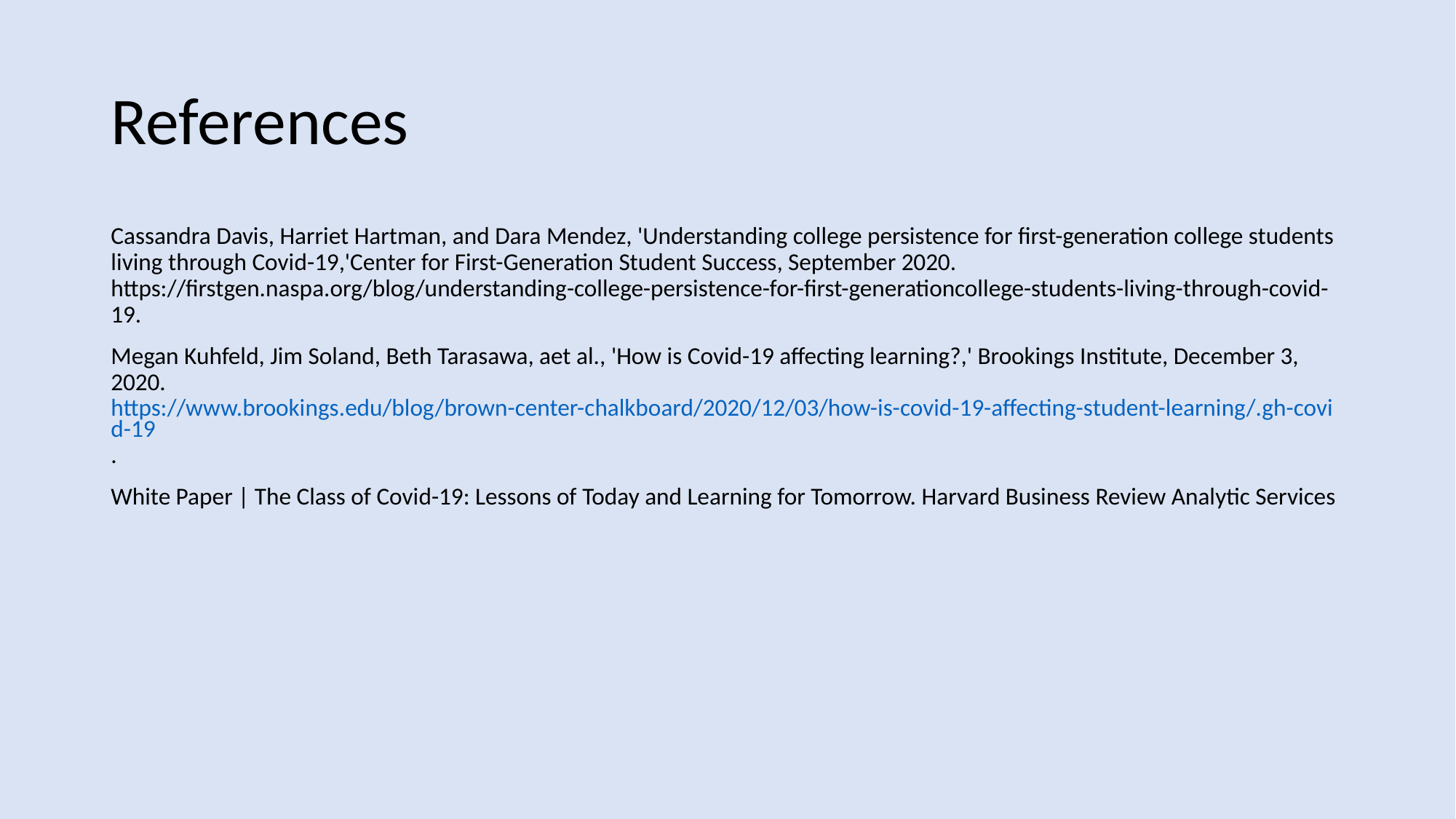

# References
Cassandra Davis, Harriet Hartman, and Dara Mendez, 'Understanding college persistence for first-generation college students living through Covid-19,'Center for First-Generation Student Success, September 2020. https://firstgen.naspa.org/blog/understanding-college-persistence-for-first-generationcollege-students-living-through-covid-19.
Megan Kuhfeld, Jim Soland, Beth Tarasawa, aet al., 'How is Covid-19 affecting learning?,' Brookings Institute, December 3, 2020. https://www.brookings.edu/blog/brown-center-chalkboard/2020/12/03/how-is-covid-19-affecting-student-learning/.gh-covid-19.
White Paper | The Class of Covid-19: Lessons of Today and Learning for Tomorrow. Harvard Business Review Analytic Services